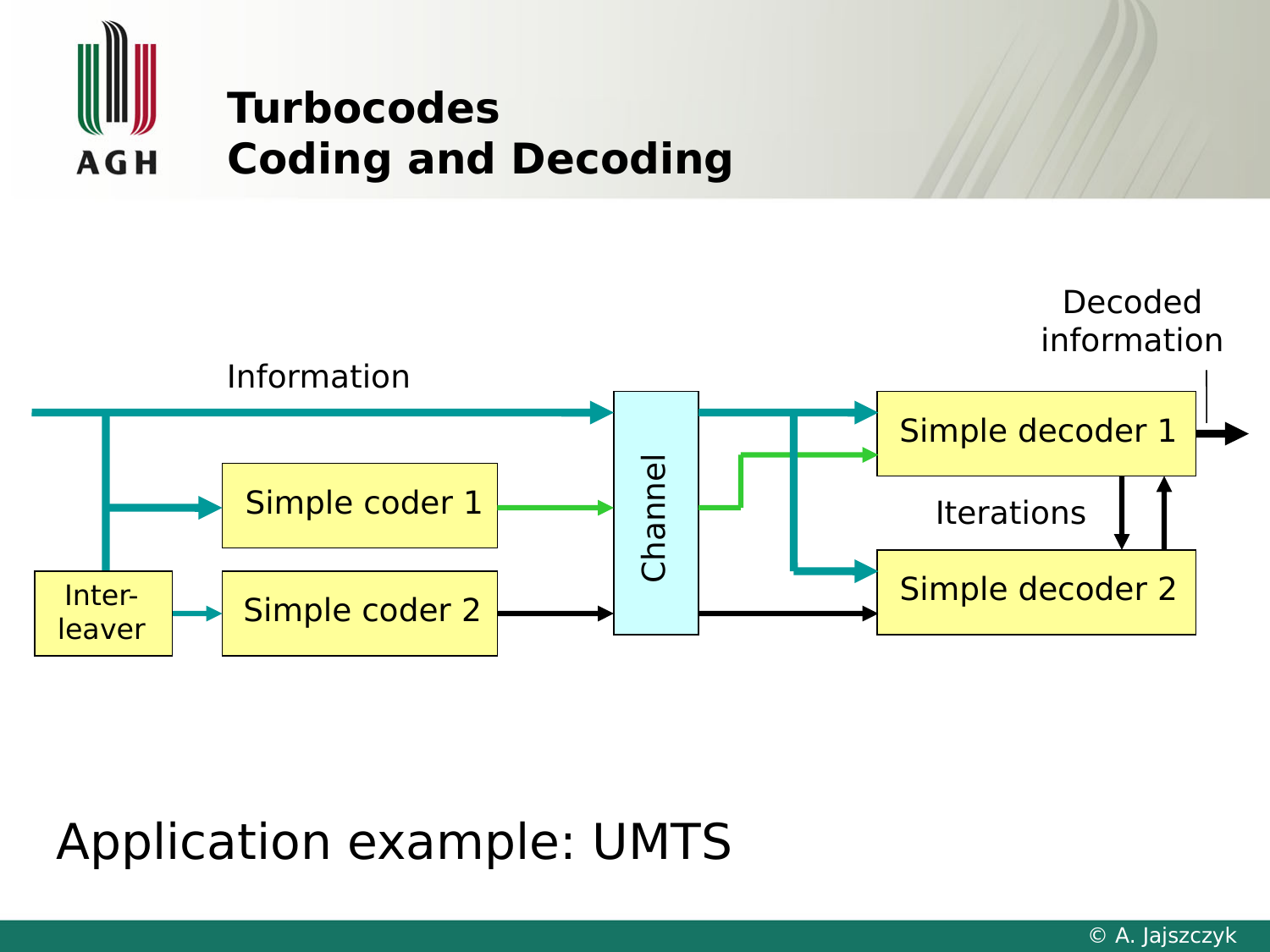

# Turbocodes Coding and Decoding
Decoded
information
Information

Simple decoder 1

Simple coder 1

Iterations
Channel

Simple decoder 2

Inter-
leaver

Simple coder 2

Application example: UMTS